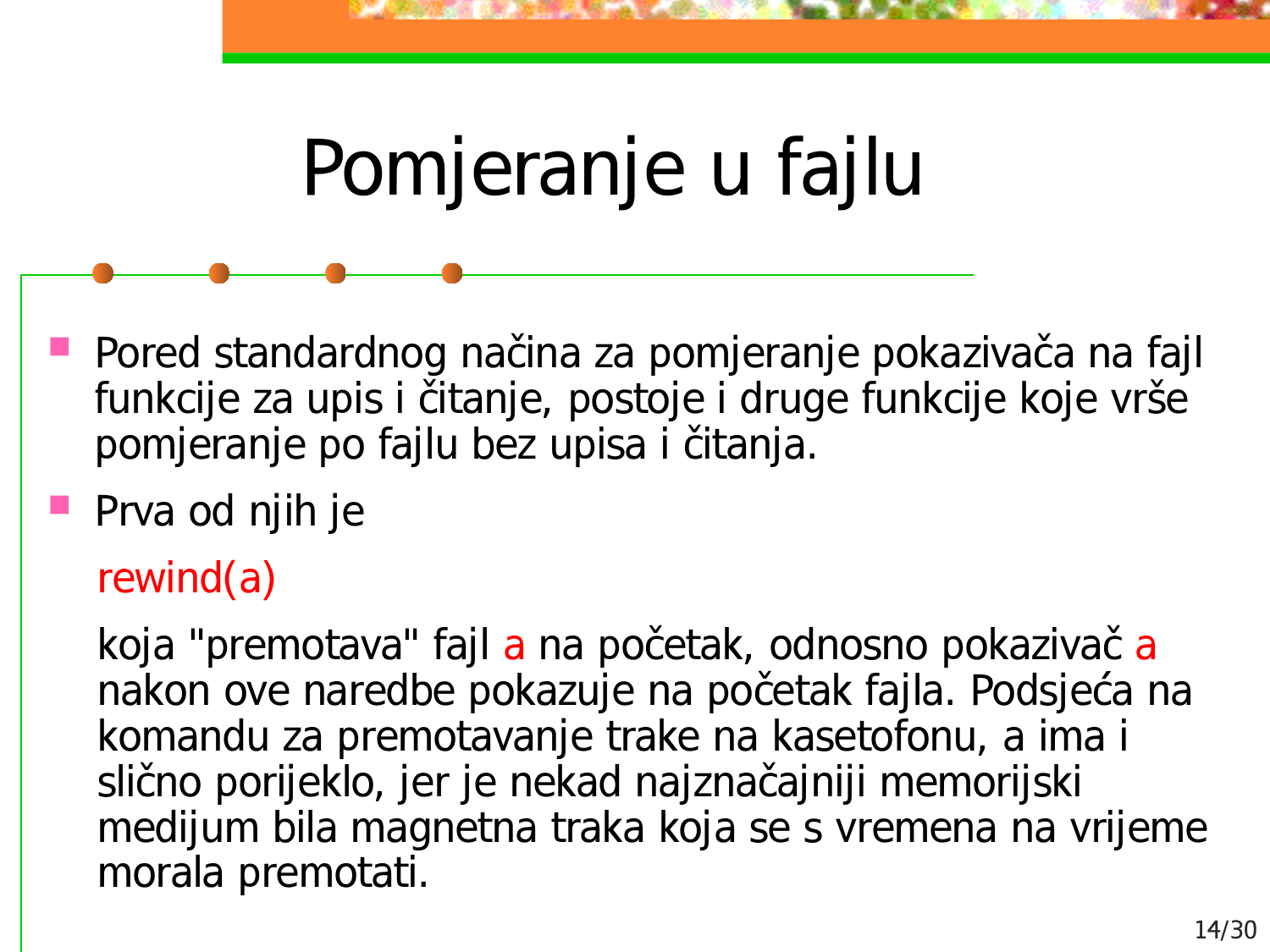

# Pomjeranje u fajlu
Pored standardnog načina za pomjeranje pokazivača na fajl funkcije za upis i čitanje, postoje i druge funkcije koje vrše pomjeranje po fajlu bez upisa i čitanja.
Prva od njih je
rewind(a)
koja "premotava" fajl a na početak, odnosno pokazivač a nakon ove naredbe pokazuje na početak fajla. Podsjeća na komandu za premotavanje trake na kasetofonu, a ima i slično porijeklo, jer je nekad najznačajniji memorijski  medijum bila magnetna traka koja se s vremena na vrijeme morala premotati.
14/30